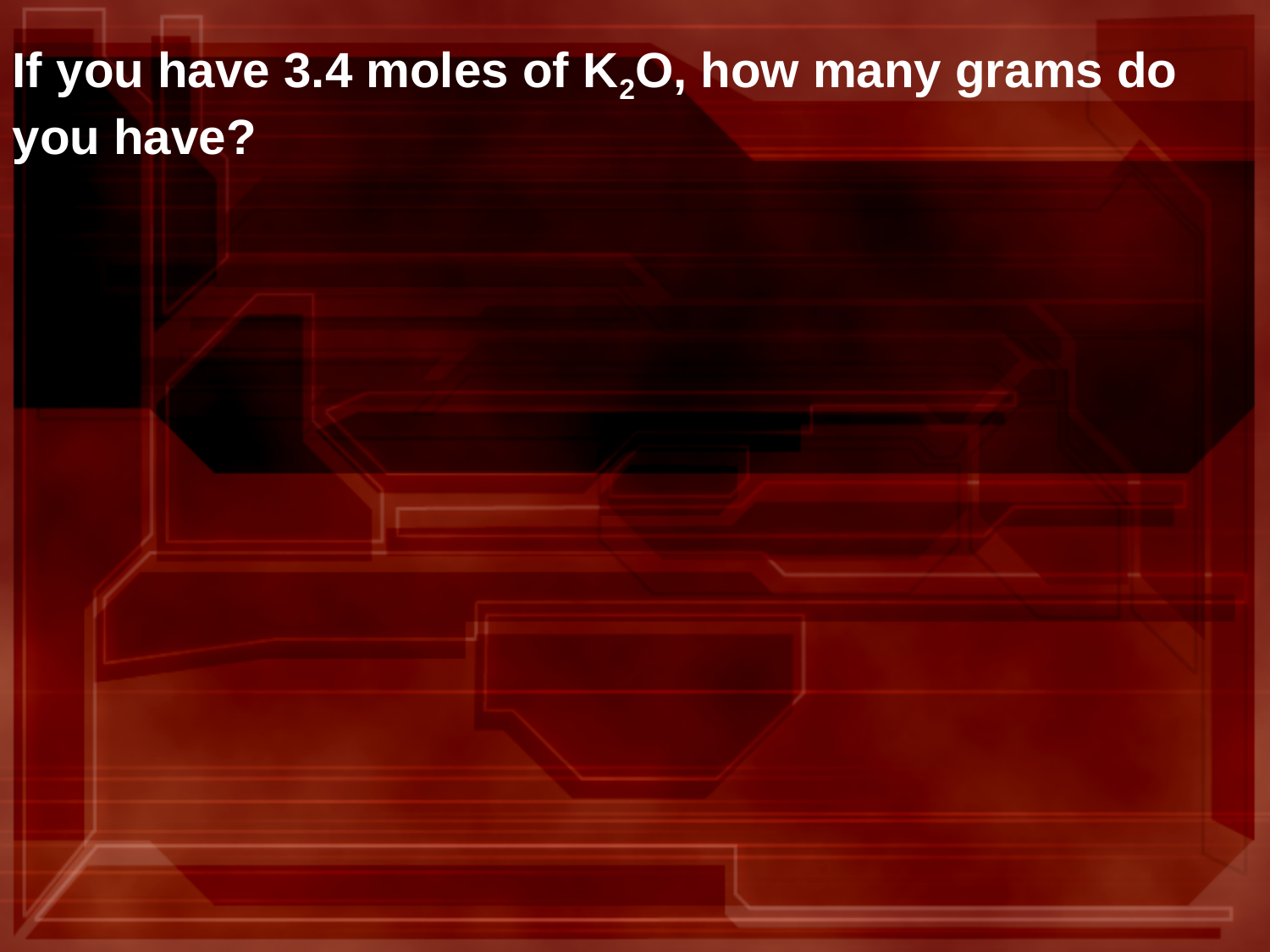

If you have 3.4 moles of K2O, how many grams do you have?